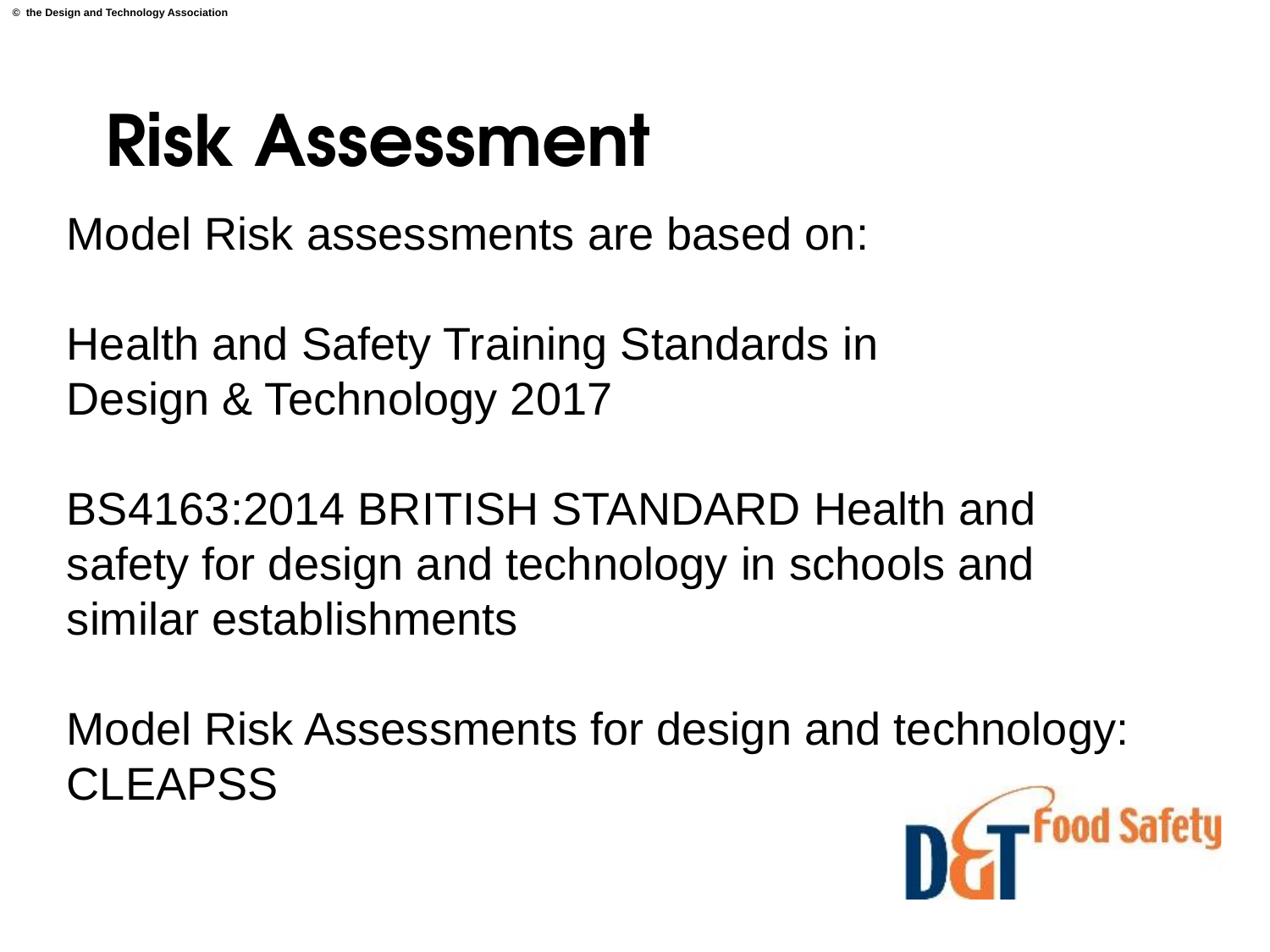

Risk Assessment
Model Risk assessments are based on:

Health and Safety Training Standards in
Design & Technology 2017

BS4163:2014 BRITISH STANDARD Health and
safety for design and technology in schools and
similar establishments
Model Risk Assessments for design and technology:
CLEAPSS